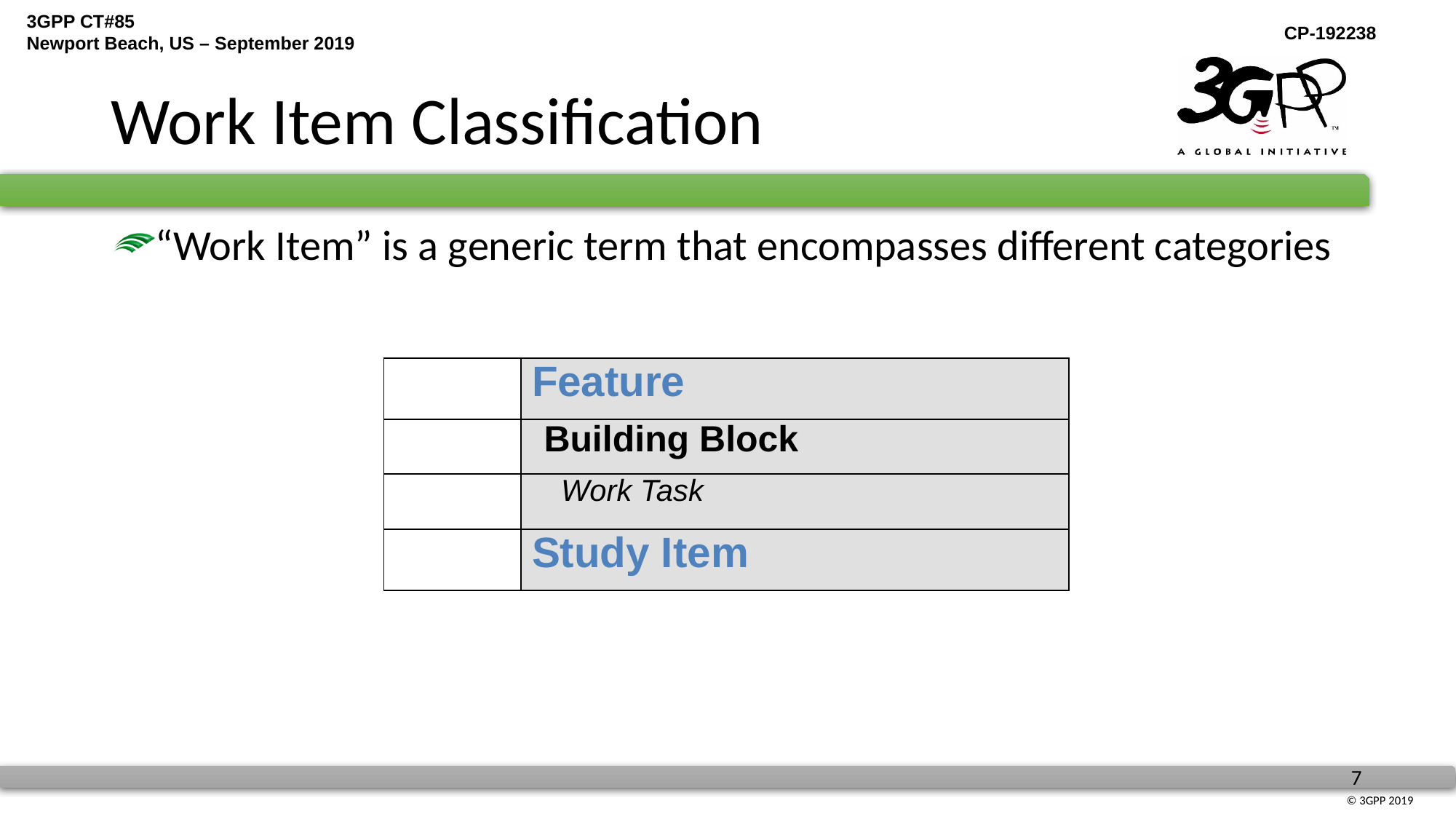

# Work Item Classification
“Work Item” is a generic term that encompasses different categories
|  | Feature |
| --- | --- |
|  | Building Block |
|  | Work Task |
|  | Study Item |